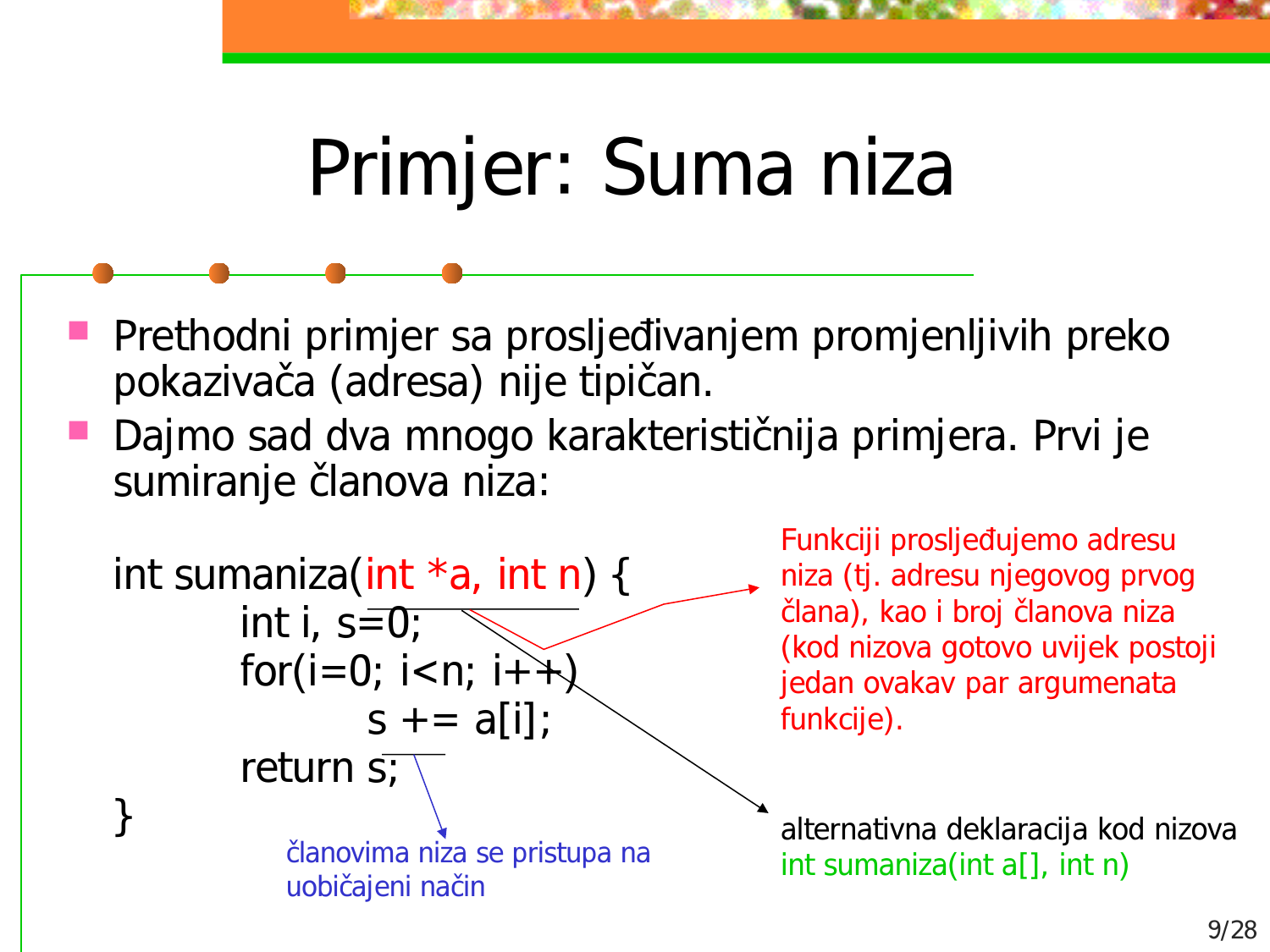

# Primjer: Suma niza
Prethodni primjer sa prosljeđivanjem promjenljivih preko pokazivača (adresa) nije tipičan.
Dajmo sad dva mnogo karakterističnija primjera. Prvi je sumiranje članova niza:
	int sumaniza(int *a, int n) {
	int i, s=0;
		for(i=0; i<n; i++)
			s += a[i];
		return s;
}
Funkciji prosljeđujemo adresu niza (tj. adresu njegovog prvog člana), kao i broj članova niza (kod nizova gotovo uvijek postoji jedan ovakav par argumenata funkcije).

alternativna deklaracija kod nizova
int sumaniza(int a[], int n)
članovima niza se pristupa na uobičajeni način
9/28